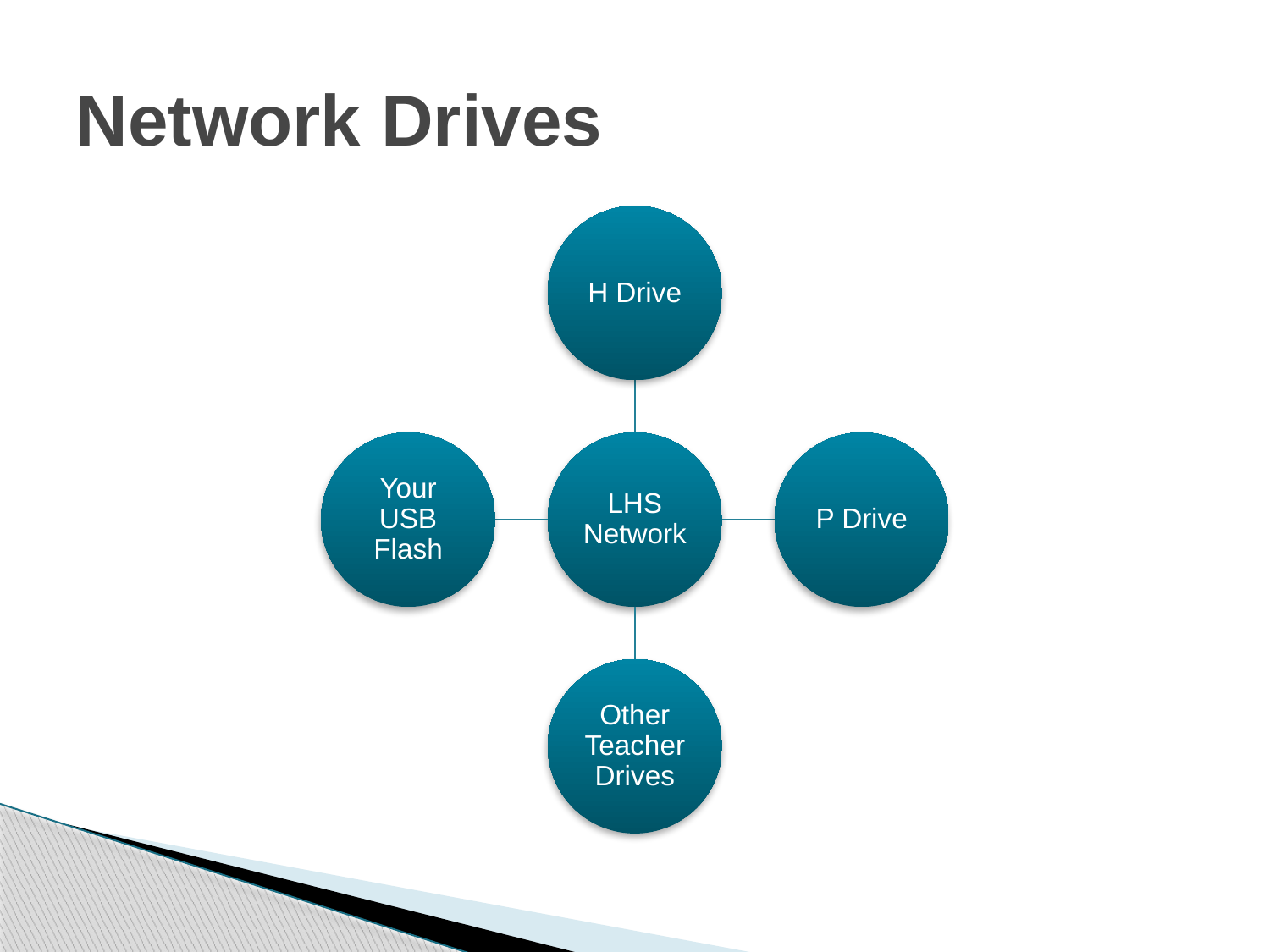

# Network Drives
LHS Network

H Drive

P Drive

Other Teacher Drives

Your USB Flash